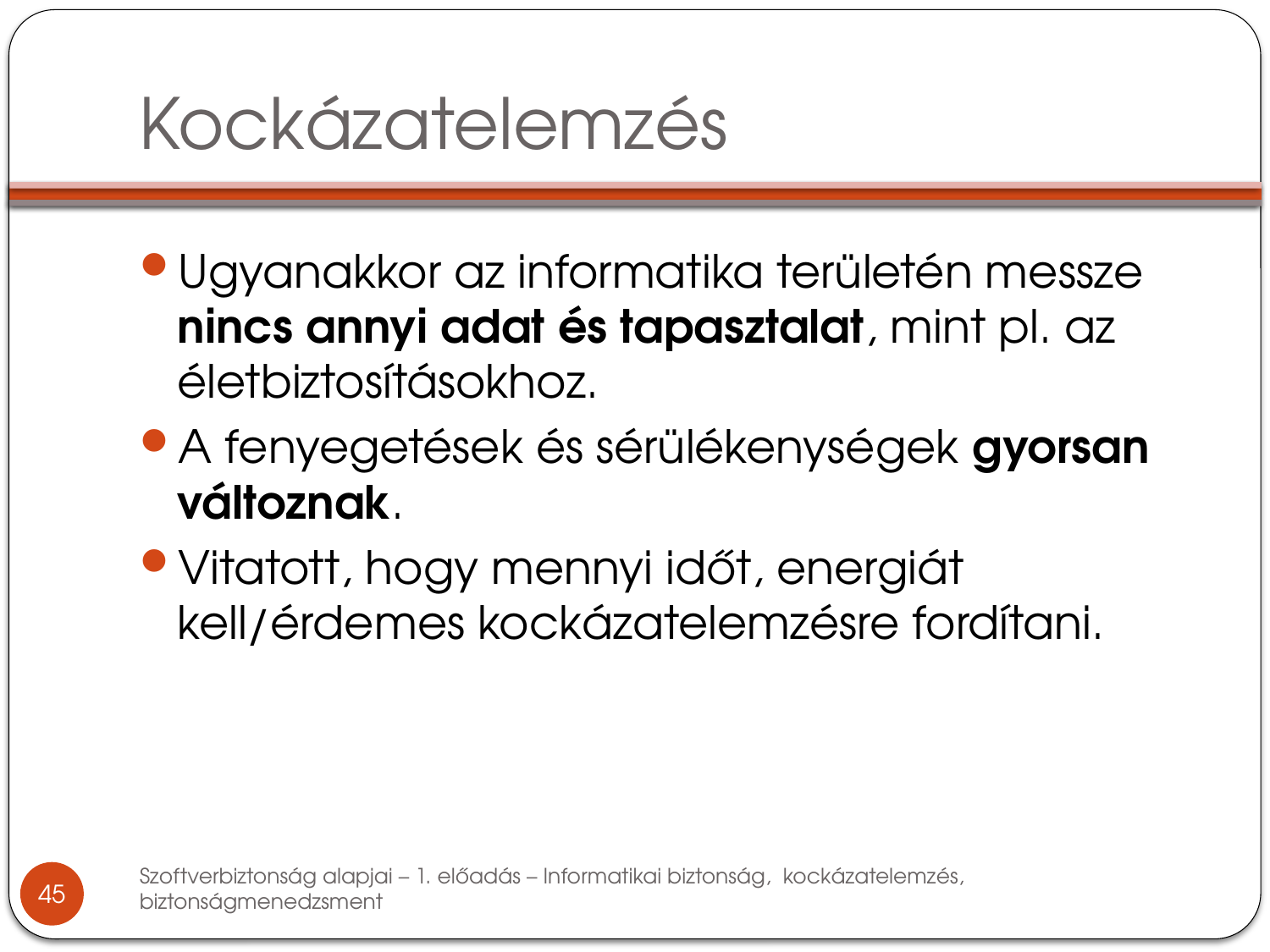

# Kockázatelemzés
Ugyanakkor az informatika területén messze nincs annyi adat és tapasztalat, mint pl. az életbiztosításokhoz.
A fenyegetések és sérülékenységek gyorsan változnak.
Vitatott, hogy mennyi időt, energiát kell/érdemes kockázatelemzésre fordítani.
Szoftverbiztonság alapjai – 1. előadás – Informatikai biztonság,  kockázatelemzés, biztonságmenedzsment
45